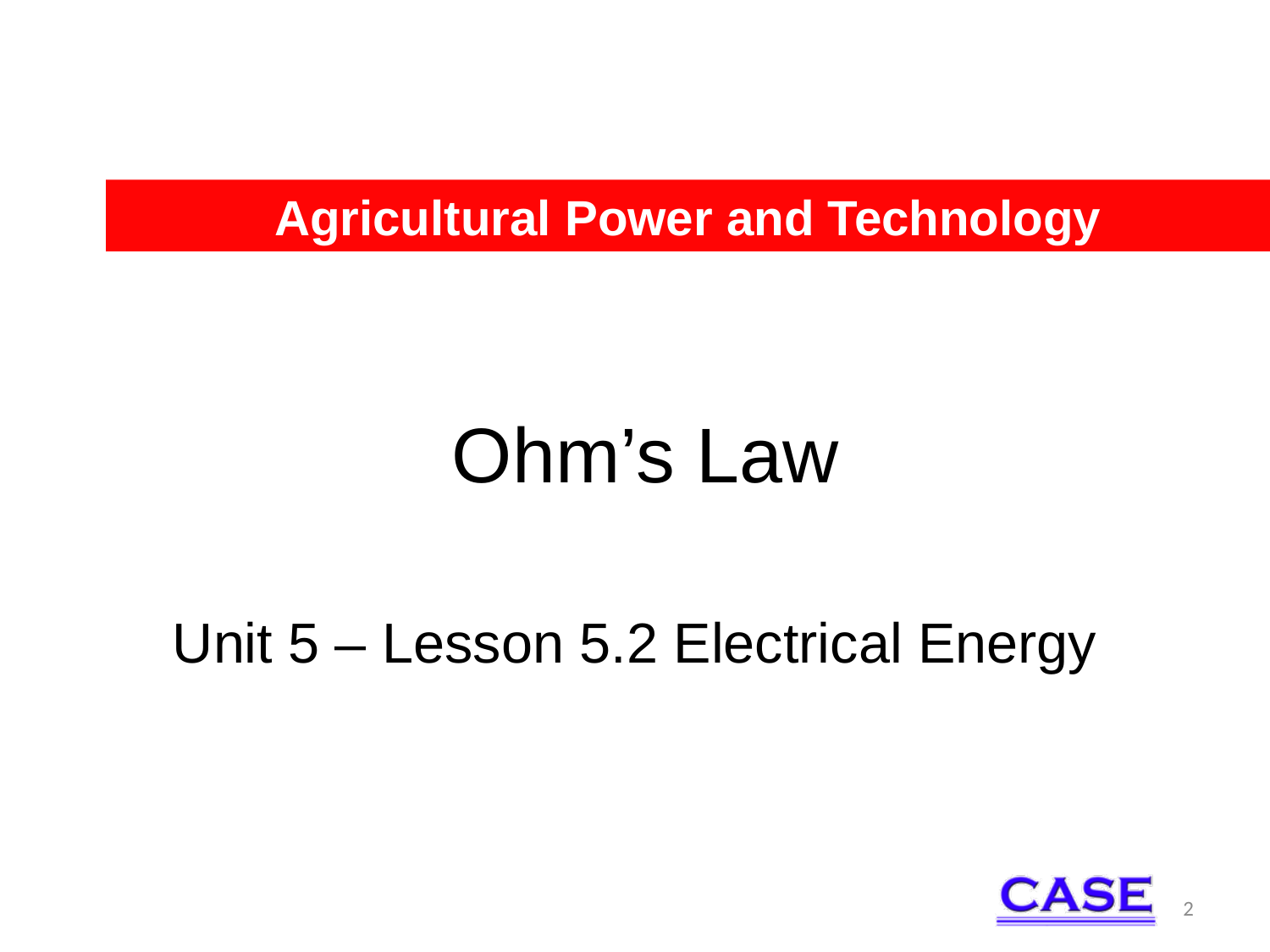

Agricultural Power and Technology
# Ohm’s Law
Unit 5 – Lesson 5.2 Electrical Energy
2